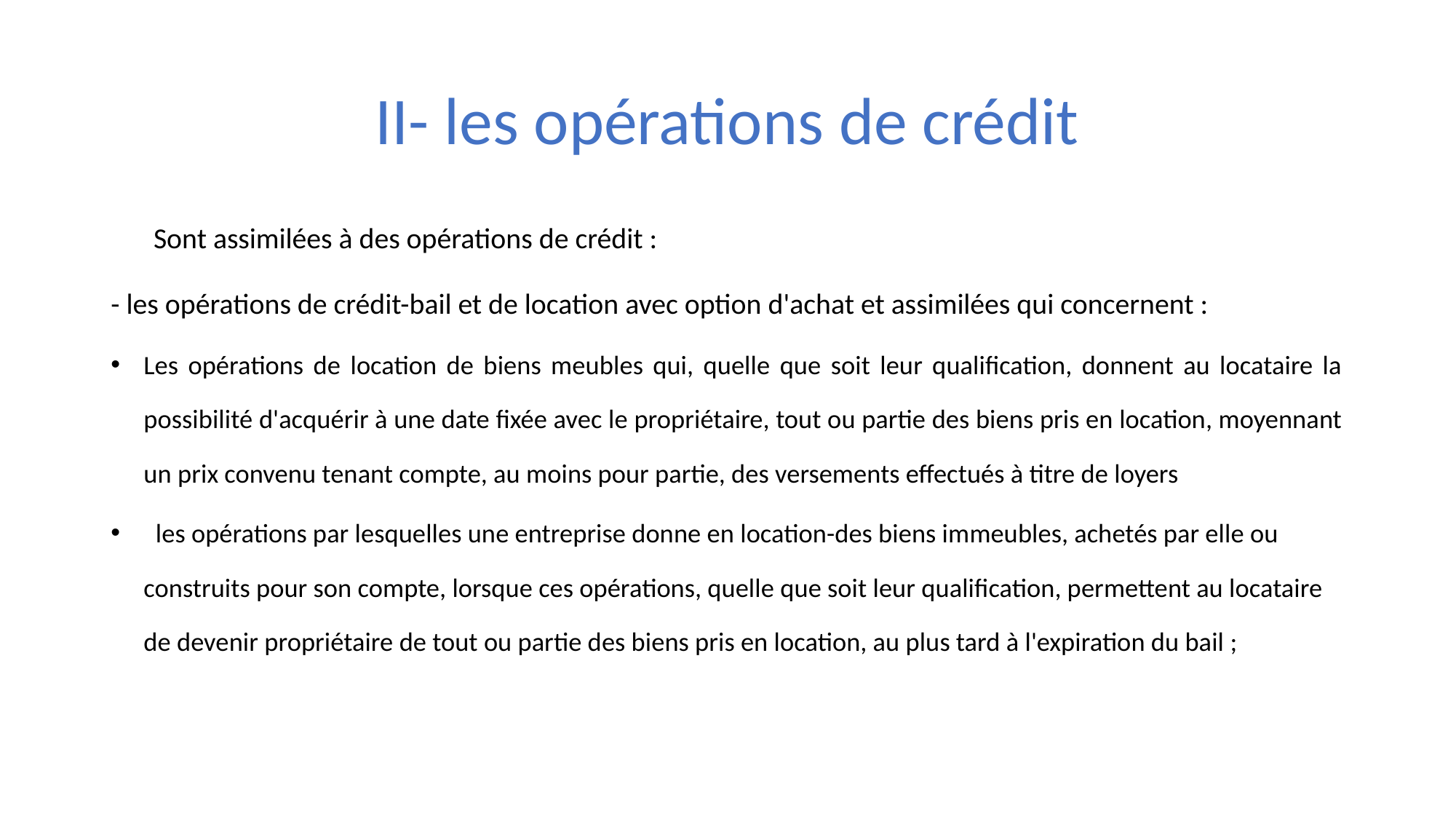

# II- les opérations de crédit
	Sont assimilées à des opérations de crédit :
- les opérations de crédit-bail et de location avec option d'achat et assimilées qui concernent :
Les opérations de location de biens meubles qui, quelle que soit leur qualification, donnent au locataire la possibilité d'acquérir à une date fixée avec le propriétaire, tout ou partie des biens pris en location, moyennant un prix convenu tenant compte, au moins pour partie, des versements effectués à titre de loyers
  les opérations par lesquelles une entreprise donne en location-des biens immeubles, achetés par elle ou construits pour son compte, lorsque ces opérations, quelle que soit leur qualification, permettent au locataire de devenir propriétaire de tout ou partie des biens pris en location, au plus tard à l'expiration du bail ;